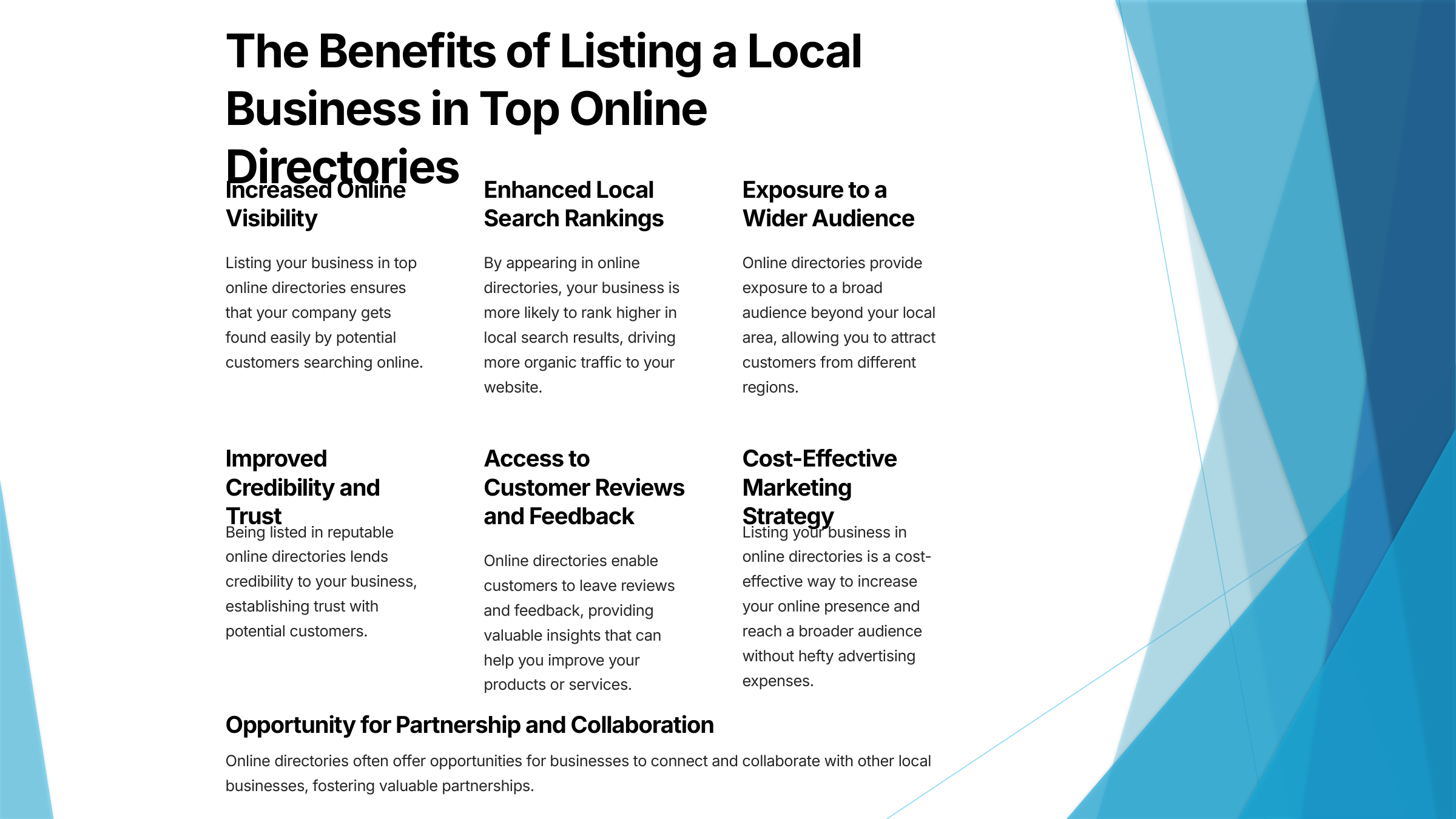

The Benefits of Listing a Local Business in Top Online Directories
Increased Online Visibility
Enhanced Local Search Rankings
Exposure to a Wider Audience
Listing your business in top online directories ensures that your company gets found easily by potential customers searching online.
By appearing in online directories, your business is more likely to rank higher in local search results, driving more organic traffic to your website.
Online directories provide exposure to a broad audience beyond your local area, allowing you to attract customers from different regions.
Improved Credibility and Trust
Access to Customer Reviews and Feedback
Cost-Effective Marketing Strategy
Being listed in reputable online directories lends credibility to your business, establishing trust with potential customers.
Listing your business in online directories is a cost-effective way to increase your online presence and reach a broader audience without hefty advertising expenses.
Online directories enable customers to leave reviews and feedback, providing valuable insights that can help you improve your products or services.
Opportunity for Partnership and Collaboration
Online directories often offer opportunities for businesses to connect and collaborate with other local businesses, fostering valuable partnerships.